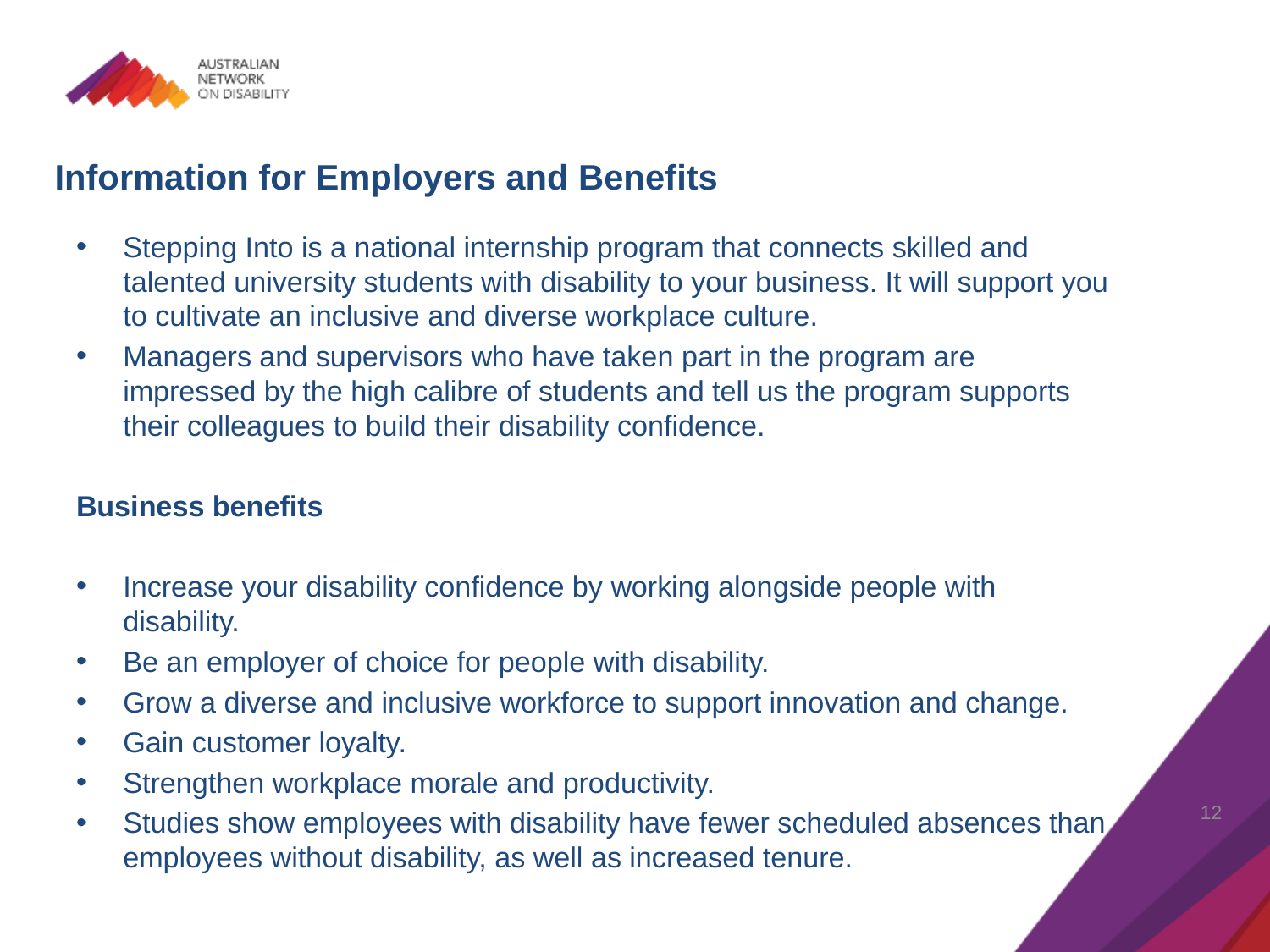

# Information for Employers and Benefits
Stepping Into is a national internship program that connects skilled and talented university students with disability to your business. It will support you to cultivate an inclusive and diverse workplace culture.
Managers and supervisors who have taken part in the program are impressed by the high calibre of students and tell us the program supports their colleagues to build their disability confidence.

Business benefits

Increase your disability confidence by working alongside people with disability.
Be an employer of choice for people with disability.
Grow a diverse and inclusive workforce to support innovation and change.
Gain customer loyalty.
Strengthen workplace morale and productivity.
Studies show employees with disability have fewer scheduled absences than employees without disability, as well as increased tenure.

12